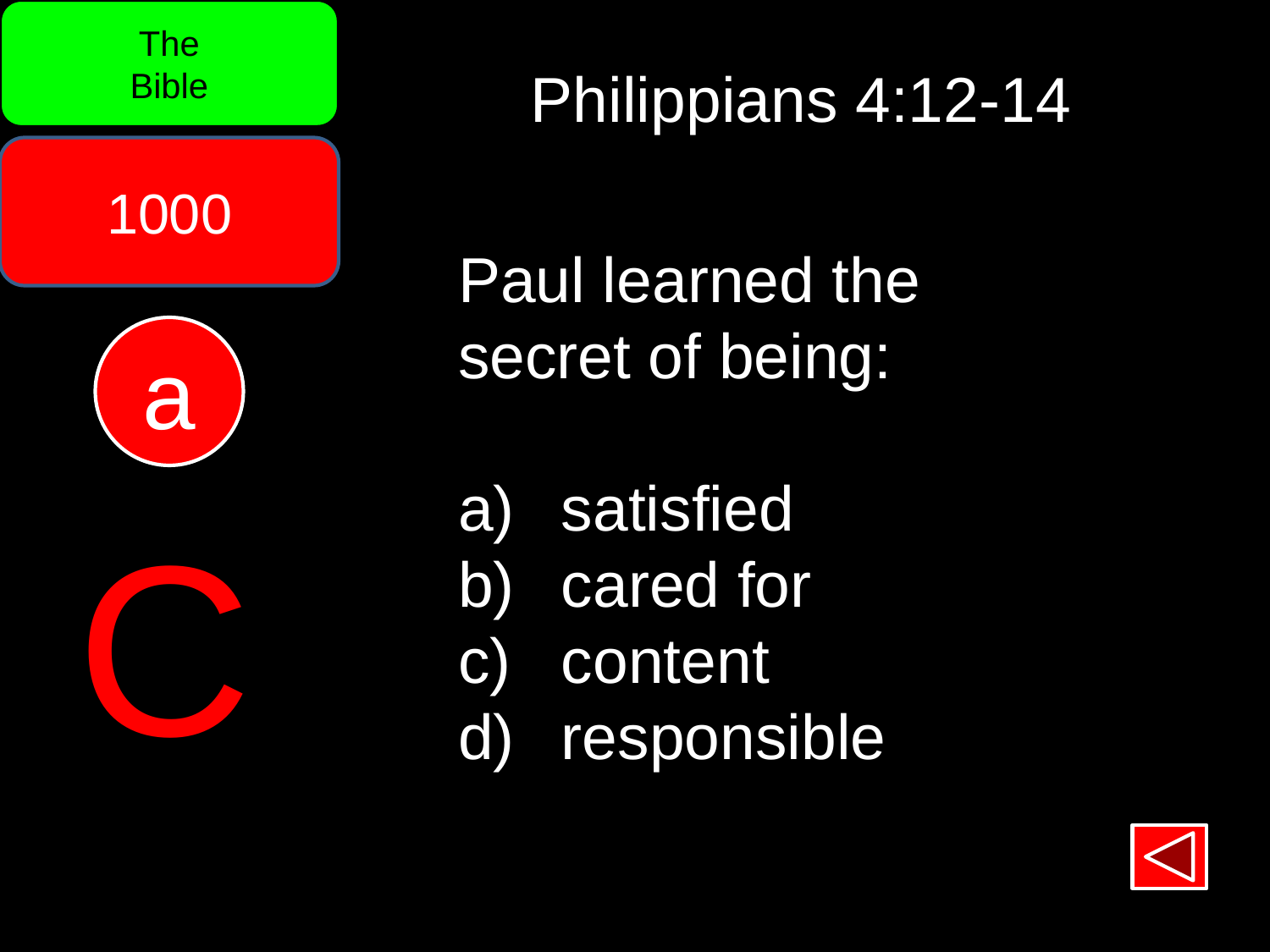

The
Bible
Philippians 4:12-14
1000
Paul learned the
secret of being:

satisfied
cared for
content
responsible
a
C